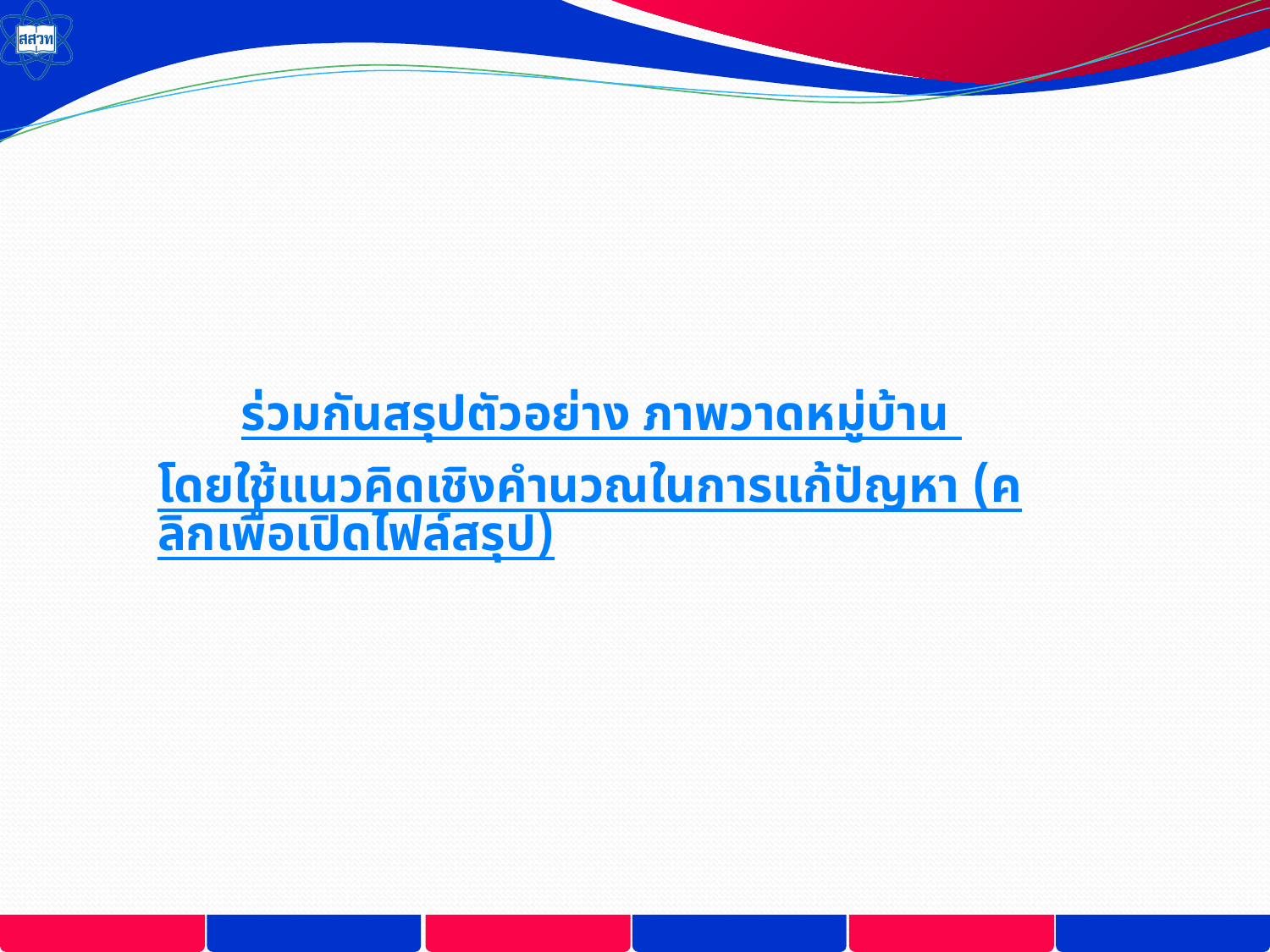

ร่วมกันสรุปตัวอย่าง ภาพวาดหมู่บ้าน
โดยใช้แนวคิดเชิงคำนวณในการแก้ปัญหา (คลิกเพื่อเปิดไฟล์สรุป)